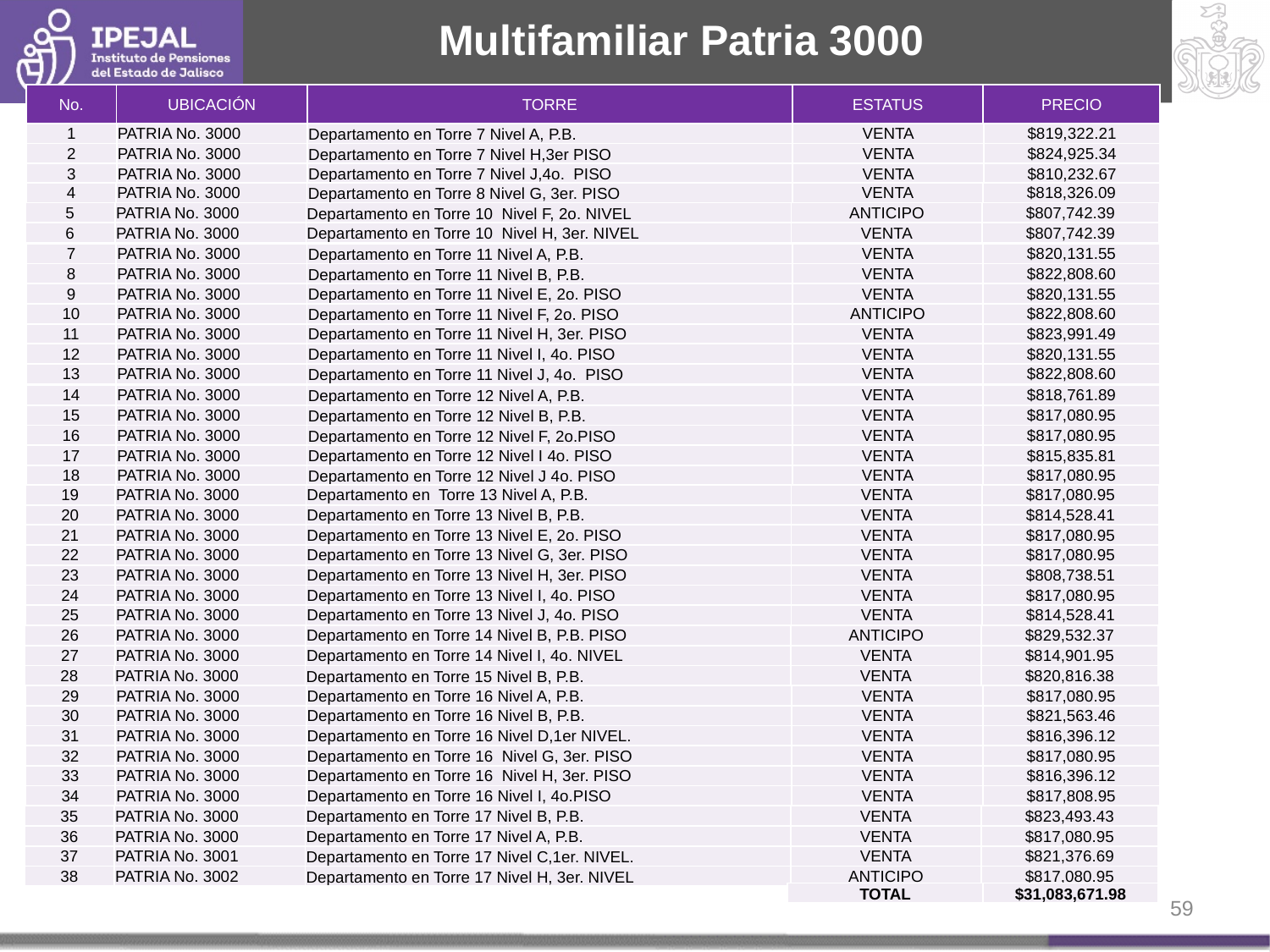

Multifamiliar Patria 3000
| No. | UBICACIÓN | TORRE | ESTATUS | PRECIO |
| --- | --- | --- | --- | --- |
| 1 | PATRIA No. 3000 | Departamento en Torre 7 Nivel A, P.B. | VENTA | $819,322.21 |
| --- | --- | --- | --- | --- |
| 2 | PATRIA No. 3000 | Departamento en Torre 7 Nivel H,3er PISO | VENTA | $824,925.34 |
| 3 | PATRIA No. 3000 | Departamento en Torre 7 Nivel J,4o. PISO | VENTA | $810,232.67 |
| 4 | PATRIA No. 3000 | Departamento en Torre 8 Nivel G, 3er. PISO | VENTA | $818,326.09 |
| --- | --- | --- | --- | --- |
| 5 | PATRIA No. 3000 | Departamento en Torre 10 Nivel F, 2o. NIVEL | ANTICIPO | $807,742.39 |
| --- | --- | --- | --- | --- |
| 6 | PATRIA No. 3000 | Departamento en Torre 10 Nivel H, 3er. NIVEL | VENTA | $807,742.39 |
| 7 | PATRIA No. 3000 | Departamento en Torre 11 Nivel A, P.B. | VENTA | $820,131.55 |
| --- | --- | --- | --- | --- |
| 8 | PATRIA No. 3000 | Departamento en Torre 11 Nivel B, P.B. | VENTA | $822,808.60 |
| 9 | PATRIA No. 3000 | Departamento en Torre 11 Nivel E, 2o. PISO | VENTA | $820,131.55 |
| 10 | PATRIA No. 3000 | Departamento en Torre 11 Nivel F, 2o. PISO | ANTICIPO | $822,808.60 |
| 11 | PATRIA No. 3000 | Departamento en Torre 11 Nivel H, 3er. PISO | VENTA | $823,991.49 |
| 12 | PATRIA No. 3000 | Departamento en Torre 11 Nivel I, 4o. PISO | VENTA | $820,131.55 |
| 13 | PATRIA No. 3000 | Departamento en Torre 11 Nivel J, 4o. PISO | VENTA | $822,808.60 |
| 14 | PATRIA No. 3000 | Departamento en Torre 12 Nivel A, P.B. | VENTA | $818,761.89 |
| --- | --- | --- | --- | --- |
| 15 | PATRIA No. 3000 | Departamento en Torre 12 Nivel B, P.B. | VENTA | $817,080.95 |
| 16 | PATRIA No. 3000 | Departamento en Torre 12 Nivel F, 2o.PISO | VENTA | $817,080.95 |
| 17 | PATRIA No. 3000 | Departamento en Torre 12 Nivel I 4o. PISO | VENTA | $815,835.81 |
| 18 | PATRIA No. 3000 | Departamento en Torre 12 Nivel J 4o. PISO | VENTA | $817,080.95 |
| 19 | PATRIA No. 3000 | Departamento en Torre 13 Nivel A, P.B. | VENTA | $817,080.95 |
| --- | --- | --- | --- | --- |
| 20 | PATRIA No. 3000 | Departamento en Torre 13 Nivel B, P.B. | VENTA | $814,528.41 |
| 21 | PATRIA No. 3000 | Departamento en Torre 13 Nivel E, 2o. PISO | VENTA | $817,080.95 |
| 22 | PATRIA No. 3000 | Departamento en Torre 13 Nivel G, 3er. PISO | VENTA | $817,080.95 |
| 23 | PATRIA No. 3000 | Departamento en Torre 13 Nivel H, 3er. PISO | VENTA | $808,738.51 |
| 24 | PATRIA No. 3000 | Departamento en Torre 13 Nivel I, 4o. PISO | VENTA | $817,080.95 |
| 25 | PATRIA No. 3000 | Departamento en Torre 13 Nivel J, 4o. PISO | VENTA | $814,528.41 |
| 26 | PATRIA No. 3000 | Departamento en Torre 14 Nivel B, P.B. PISO | ANTICIPO | $829,532.37 |
| --- | --- | --- | --- | --- |
| 27 | PATRIA No. 3000 | Departamento en Torre 14 Nivel I, 4o. NIVEL | VENTA | $814,901.95 |
| 28 | PATRIA No. 3000 | Departamento en Torre 15 Nivel B, P.B. | VENTA | $820,816.38 |
| --- | --- | --- | --- | --- |
| 29 | PATRIA No. 3000 | Departamento en Torre 16 Nivel A, P.B. | VENTA | $817,080.95 |
| --- | --- | --- | --- | --- |
| 30 | PATRIA No. 3000 | Departamento en Torre 16 Nivel B, P.B. | VENTA | $821,563.46 |
| 31 | PATRIA No. 3000 | Departamento en Torre 16 Nivel D,1er NIVEL. | VENTA | $816,396.12 |
| 32 | PATRIA No. 3000 | Departamento en Torre 16 Nivel G, 3er. PISO | VENTA | $817,080.95 |
| 33 | PATRIA No. 3000 | Departamento en Torre 16 Nivel H, 3er. PISO | VENTA | $816,396.12 |
| 34 | PATRIA No. 3000 | Departamento en Torre 16 Nivel I, 4o.PISO | VENTA | $817,808.95 |
| 35 | PATRIA No. 3000 | Departamento en Torre 17 Nivel B, P.B. | VENTA | $823,493.43 |
| --- | --- | --- | --- | --- |
| 36 | PATRIA No. 3000 | Departamento en Torre 17 Nivel A, P.B. | VENTA | $817,080.95 |
| 37 | PATRIA No. 3001 | Departamento en Torre 17 Nivel C,1er. NIVEL. | VENTA | $821,376.69 |
| 38 | PATRIA No. 3002 | Departamento en Torre 17 Nivel H, 3er. NIVEL | ANTICIPO | $817,080.95 |
59
| TOTAL | $31,083,671.98 |
| --- | --- |